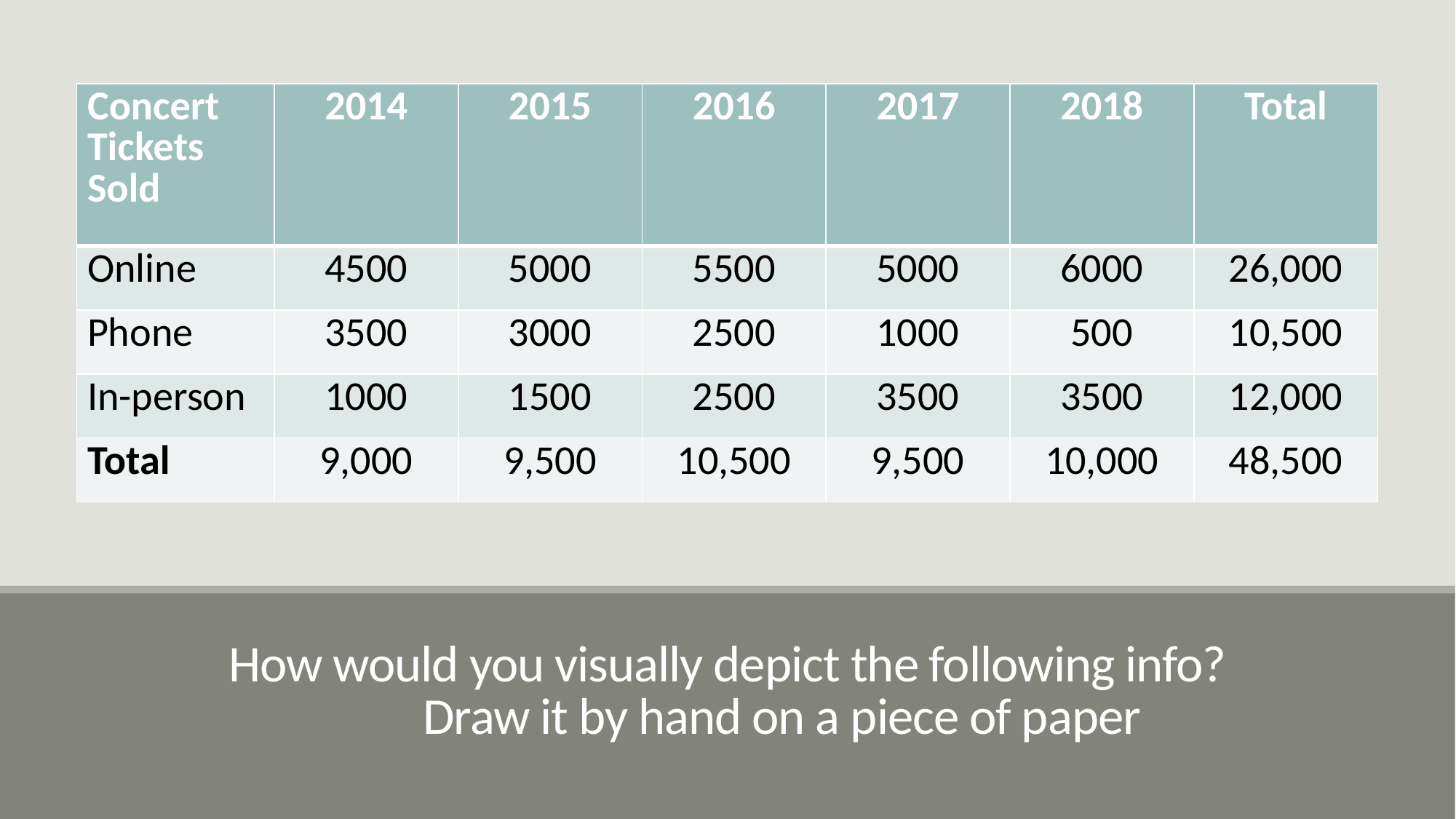

| Concert Tickets Sold | 2014 | 2015 | 2016 | 2017 | 2018 | Total |
| --- | --- | --- | --- | --- | --- | --- |
| Online | 4500 | 5000 | 5500 | 5000 | 6000 | 26,000 |
| Phone | 3500 | 3000 | 2500 | 1000 | 500 | 10,500 |
| In-person | 1000 | 1500 | 2500 | 3500 | 3500 | 12,000 |
| Total | 9,000 | 9,500 | 10,500 | 9,500 | 10,000 | 48,500 |

How would you visually depict the following info?
	Draw it by hand on a piece of paper